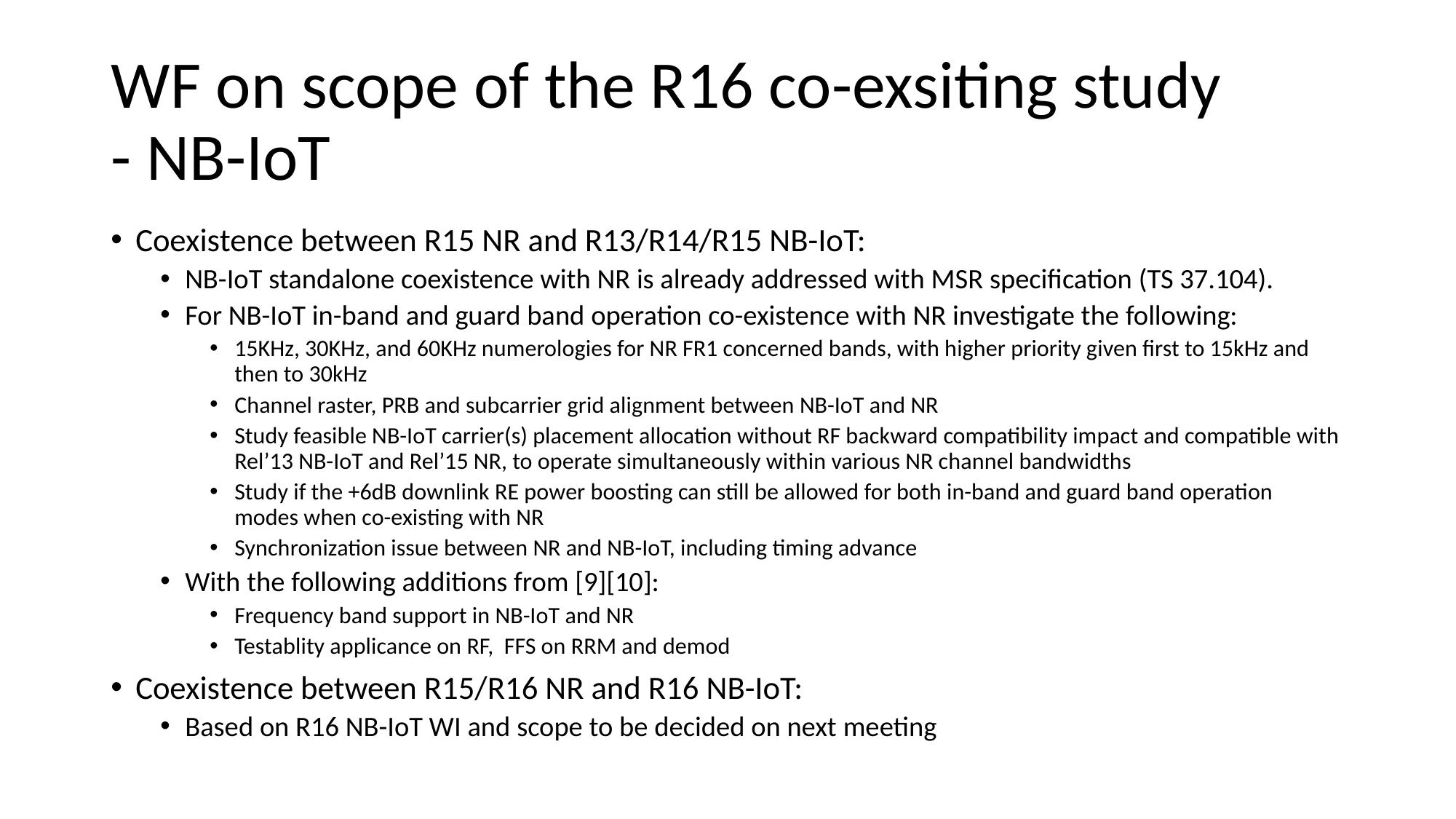

# WF on scope of the R16 co-exsiting study - NB-IoT
Coexistence between R15 NR and R13/R14/R15 NB-IoT:
NB-IoT standalone coexistence with NR is already addressed with MSR specification (TS 37.104).
For NB-IoT in-band and guard band operation co-existence with NR investigate the following:
15KHz, 30KHz, and 60KHz numerologies for NR FR1 concerned bands, with higher priority given first to 15kHz and then to 30kHz
Channel raster, PRB and subcarrier grid alignment between NB-IoT and NR
Study feasible NB-IoT carrier(s) placement allocation without RF backward compatibility impact and compatible with Rel’13 NB-IoT and Rel’15 NR, to operate simultaneously within various NR channel bandwidths
Study if the +6dB downlink RE power boosting can still be allowed for both in-band and guard band operation modes when co-existing with NR
Synchronization issue between NR and NB-IoT, including timing advance
With the following additions from [9][10]:
Frequency band support in NB-IoT and NR
Testablity applicance on RF,  FFS on RRM and demod
Coexistence between R15/R16 NR and R16 NB-IoT:
Based on R16 NB-IoT WI and scope to be decided on next meeting